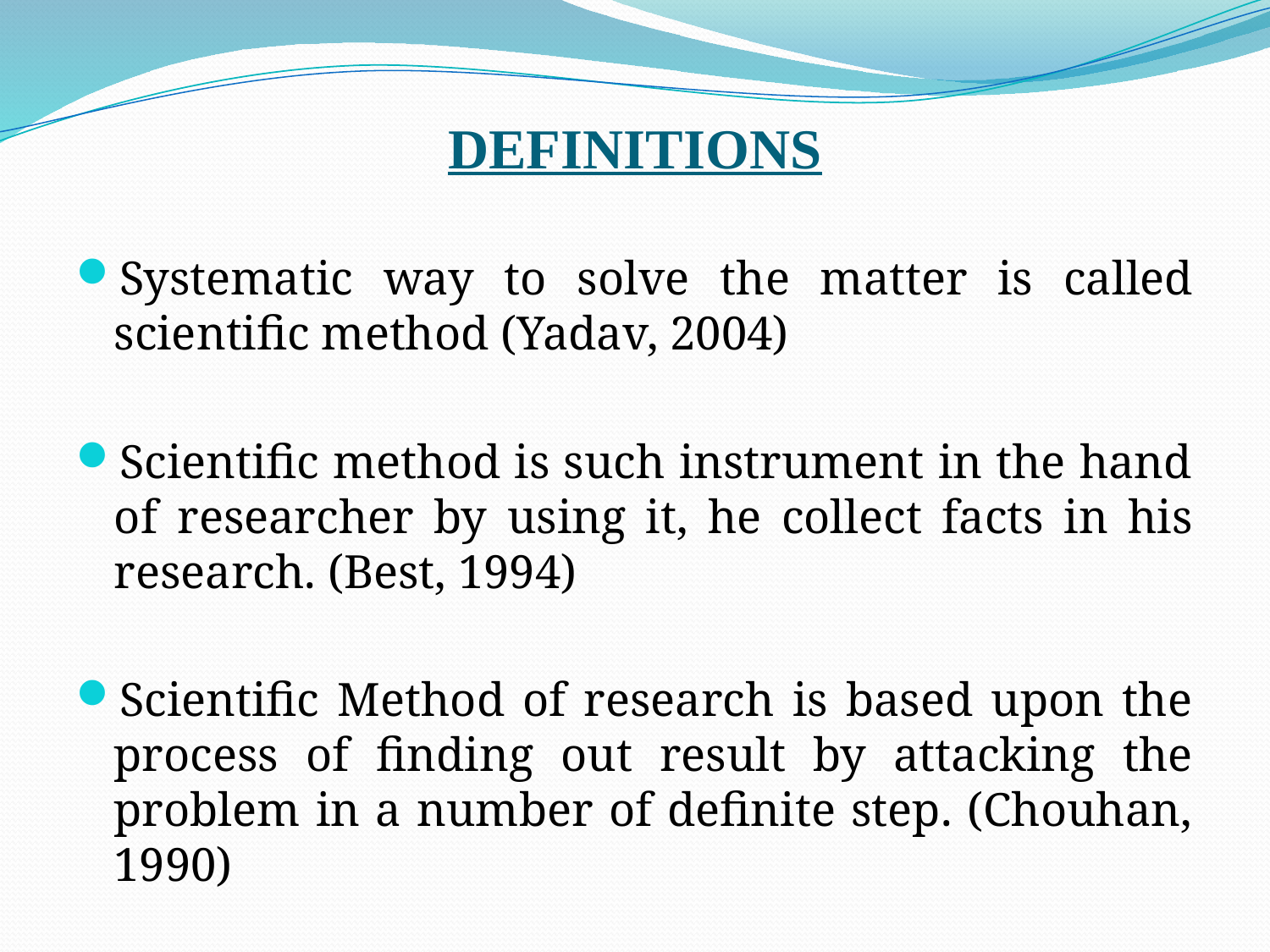

# DEFINITIONS
Systematic way to solve the matter is called scientific method (Yadav, 2004)

Scientific method is such instrument in the hand of researcher by using it, he collect facts in his research. (Best, 1994)

Scientific Method of research is based upon the process of finding out result by attacking the problem in a number of definite step. (Chouhan, 1990)